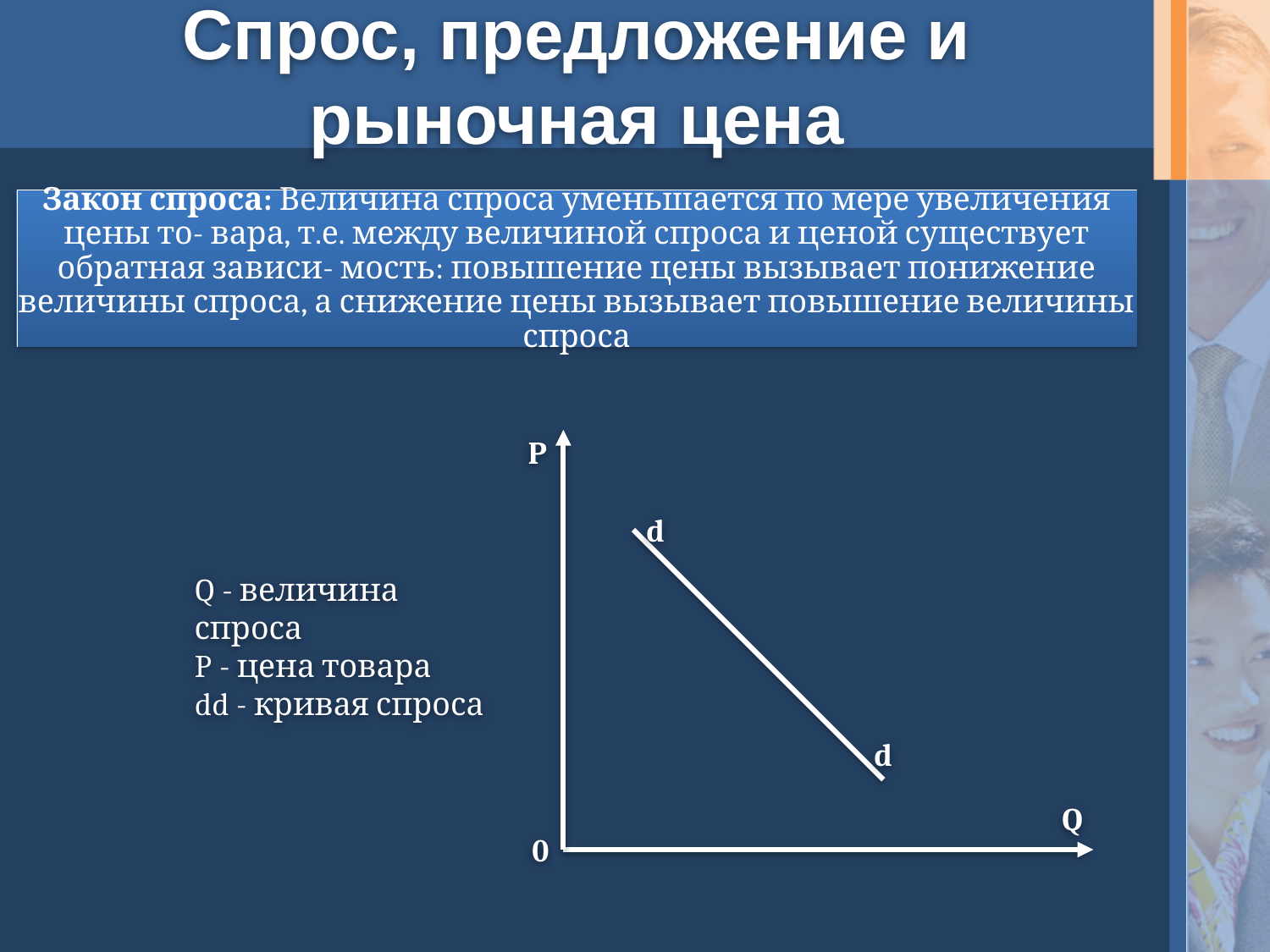

# Спрос, предложение и рыночная цена

Закон спроса: Величина спроса уменьшается по мере увеличения цены то- вара, т.е. между величиной спроса и ценой существует обратная зависи- мость: повышение цены вызывает понижение величины спроса, а снижение цены вызывает повышение величины спроса
P
d
d
Q
0
Q - величина спроса
P - цена товара
dd - кривая спроса